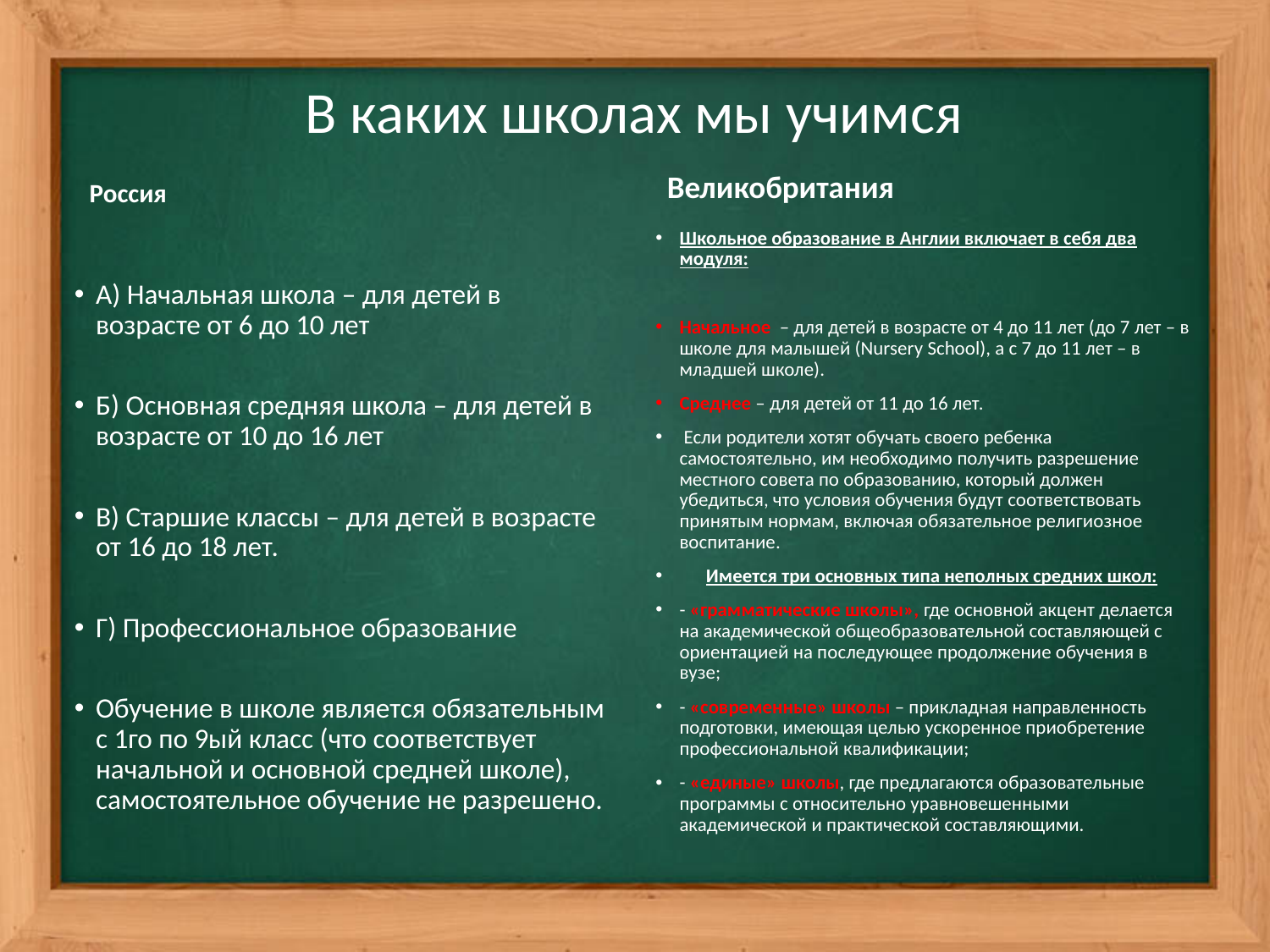

# В каких школах мы учимся
Россия
Великобритания
Школьное образование в Англии включает в себя два модуля:

Начальное  – для детей в возрасте от 4 до 11 лет (до 7 лет – в школе для малышей (Nursery School), а с 7 до 11 лет – в младшей школе).
Среднее – для детей от 11 до 16 лет.
 Если родители хотят обучать своего ребенка самостоятельно, им необходимо получить разрешение местного совета по образованию, который должен убедиться, что условия обучения будут соответствовать принятым нормам, включая обязательное религиозное воспитание.
      Имеется три основных типа неполных средних школ:
- «грамматические школы», где основной акцент делается на академической общеобразовательной составляющей с ориентацией на последующее продолжение обучения в вузе;
- «современные» школы – прикладная направленность подготовки, имеющая целью ускоренное приобретение профессиональной квалификации;
- «единые» школы, где предлагаются образовательные программы с относительно уравновешенными академической и практической составляющими.

А) Начальная школа – для детей в возрасте от 6 до 10 лет

Б) Основная средняя школа – для детей в возрасте от 10 до 16 лет

В) Старшие классы – для детей в возрасте от 16 до 18 лет.

Г) Профессиональное образование

Обучение в школе является обязательным с 1го по 9ый класс (что соответствует начальной и основной средней школе), самостоятельное обучение не разрешено.